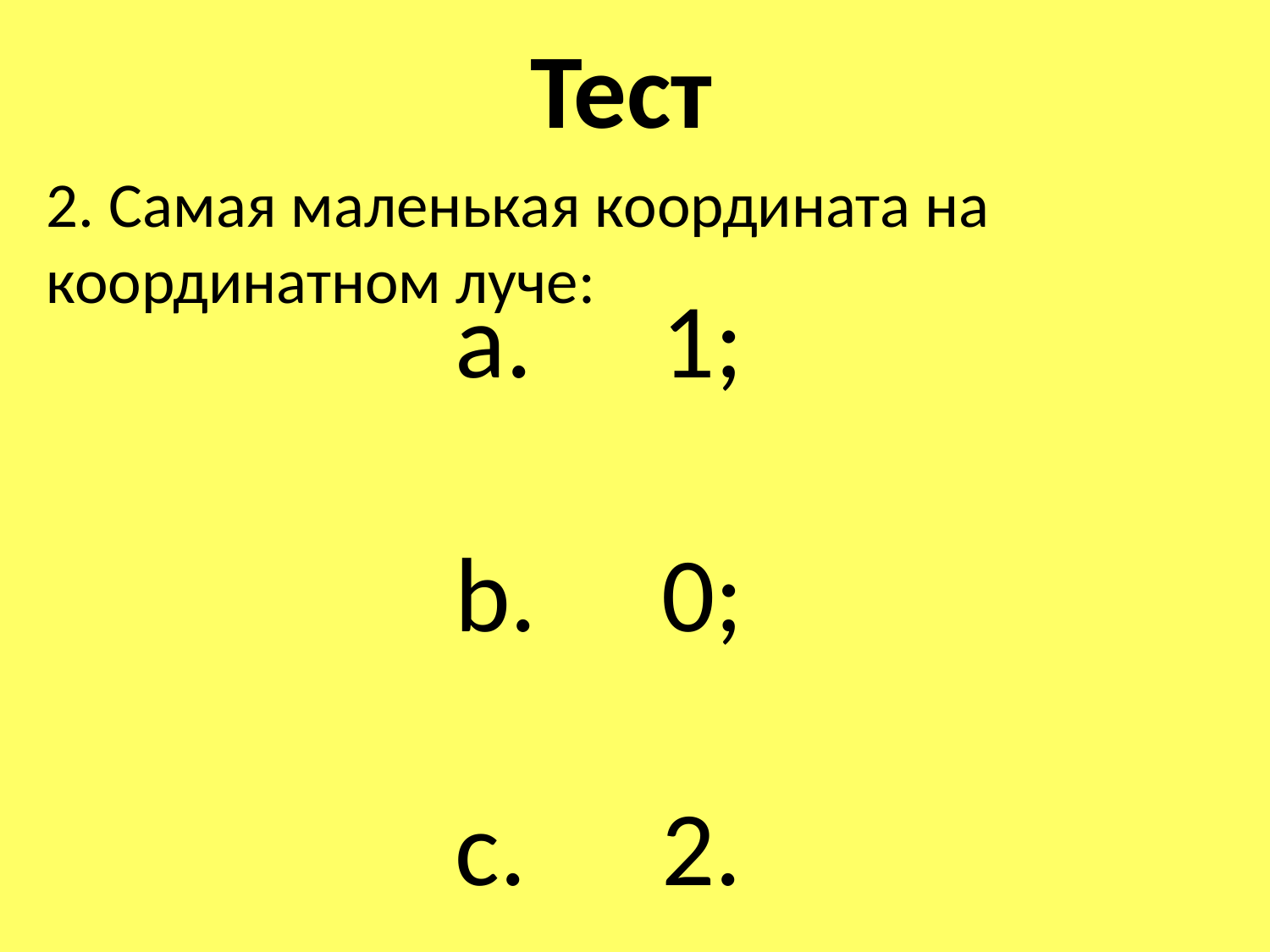

Тест
2. Самая маленькая координата на координатном луче:
  1;

  0;

  2.